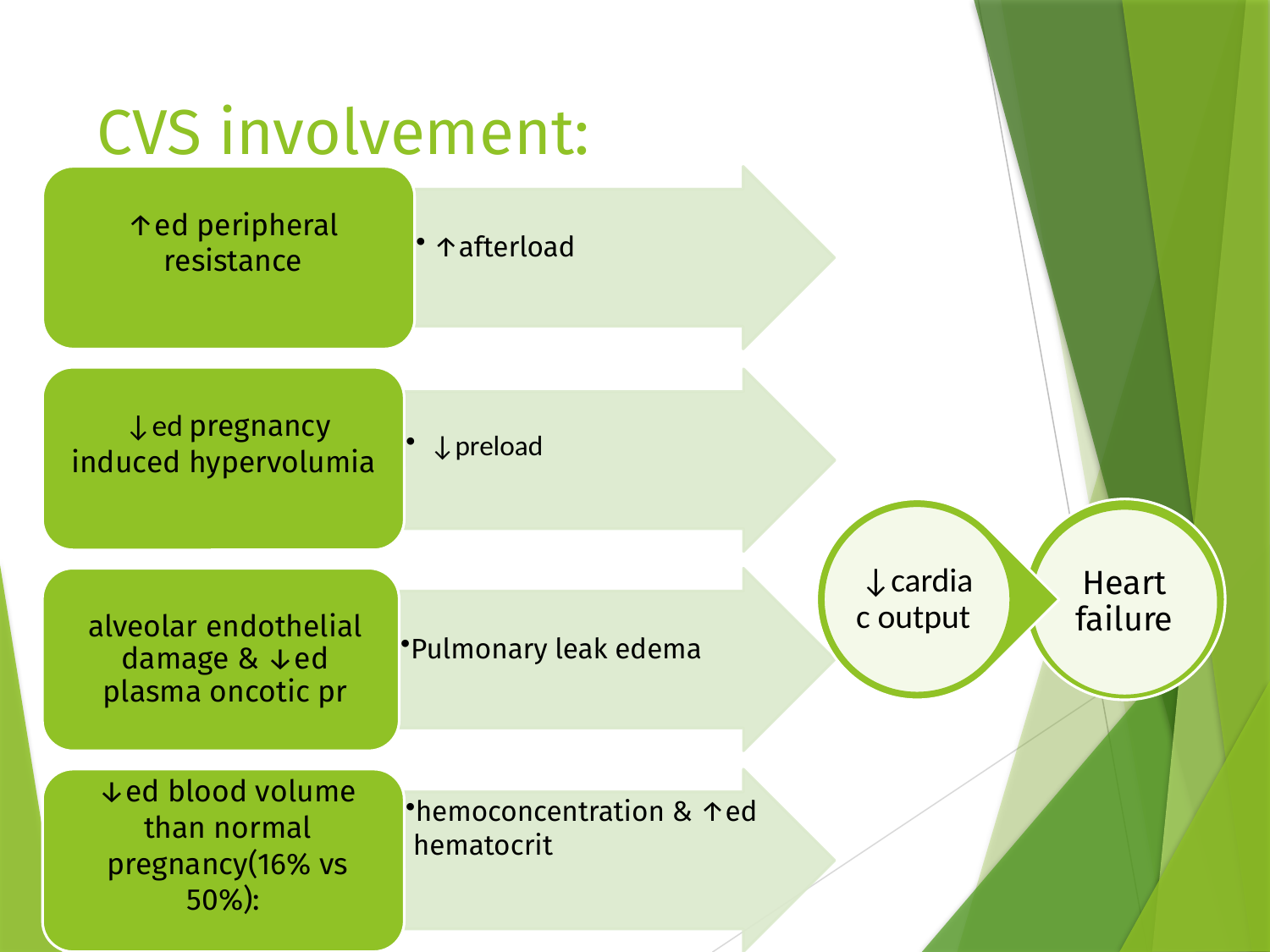

# CVS involvement:

 ↑afterload

↑ed peripheral resistance

↓preload
↓ed pregnancy induced hypervolumia

Pulmonary leak edema

alveolar endothelial damage & ↓ed plasma oncotic pr
hemoconcentration & ↑ed  hematocrit

↓ed blood volume than normal pregnancy(16% vs 50%):

Heart failure
↓cardiac output